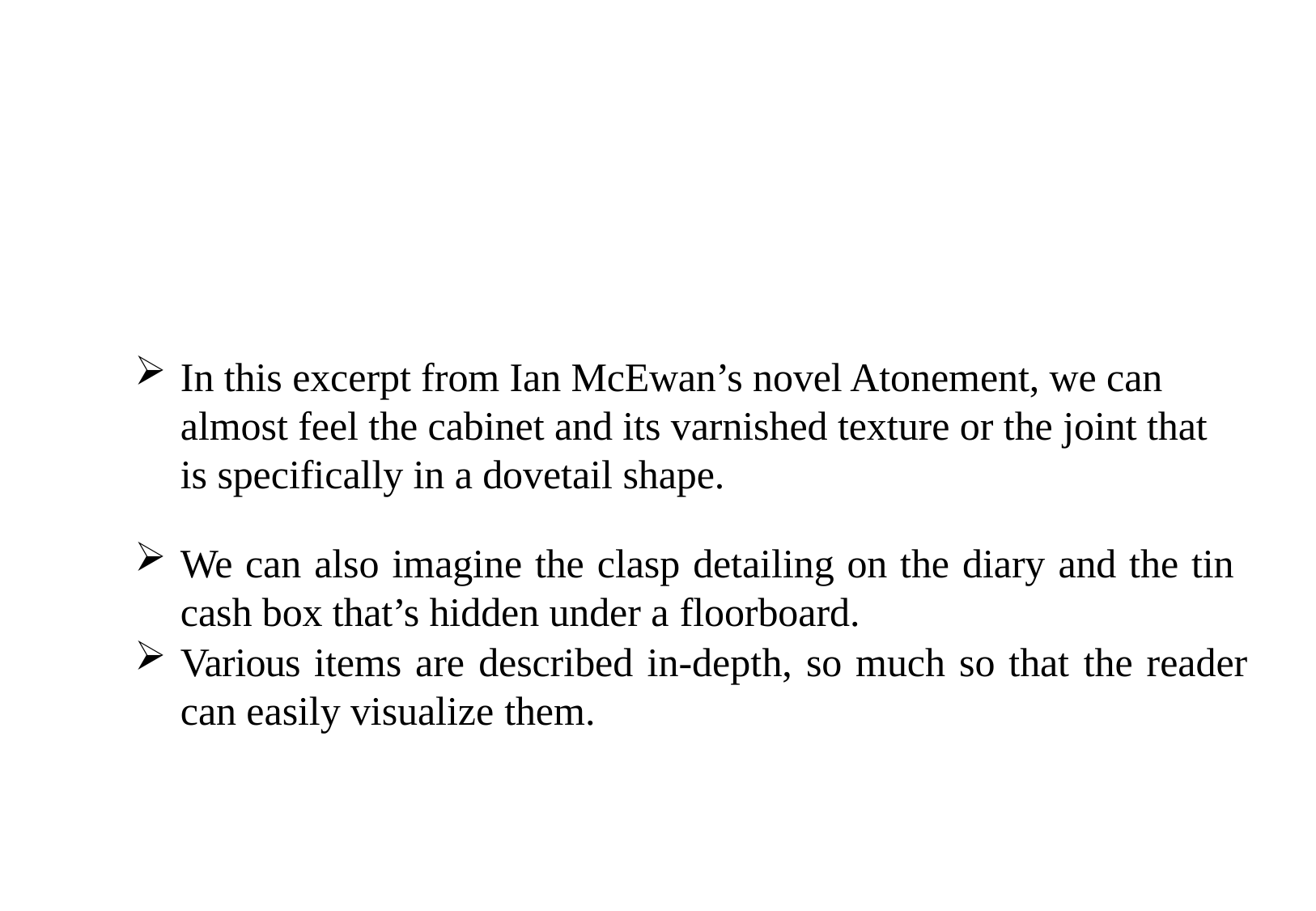

# In this excerpt from Ian McEwan’s novel Atonement, we can almost feel the cabinet and its varnished texture or the joint that  is specifically in a dovetail shape.
We can also imagine the clasp detailing on the diary and the tin  cash box that’s hidden under a floorboard.
Various items are described in-depth, so much so that the reader can easily visualize them.